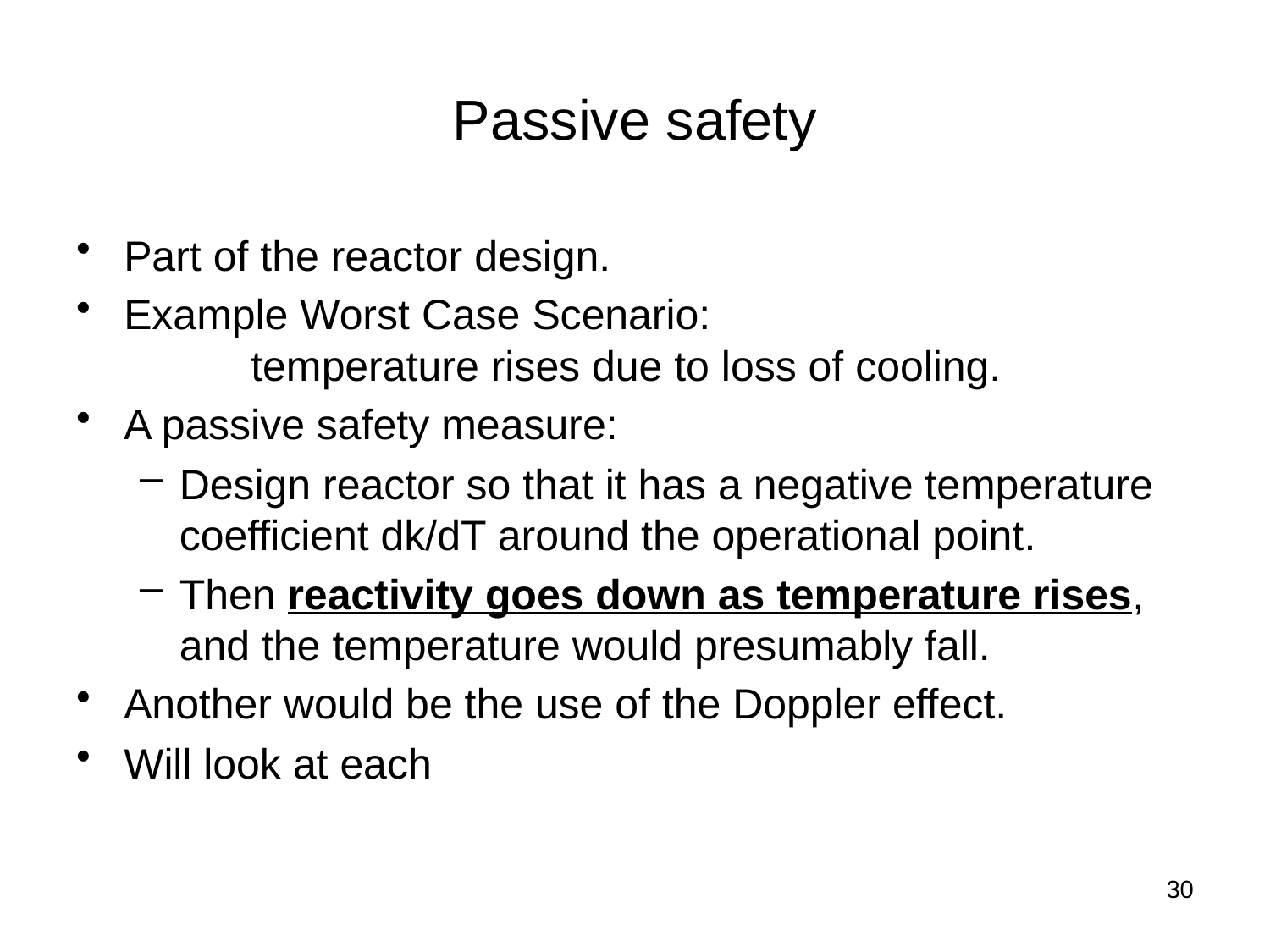

# Passive safety
Part of the reactor design.
Example Worst Case Scenario:
	temperature rises due to loss of cooling.
A passive safety measure:
Design reactor so that it has a negative temperature coefficient dk/dT around the operational point.
Then reactivity goes down as temperature rises, and the temperature would presumably fall.
Another would be the use of the Doppler effect.
Will look at each
30